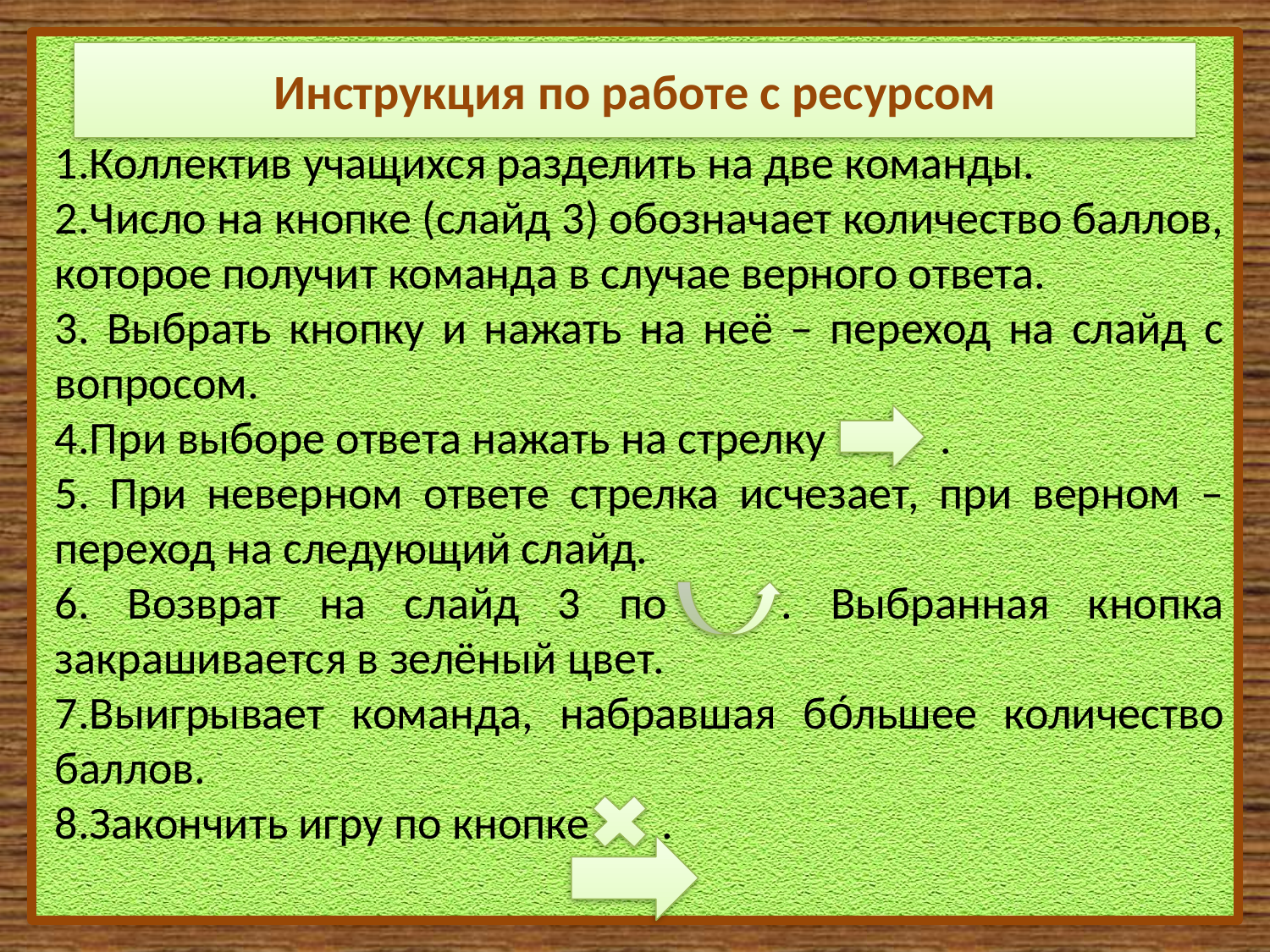

Инструкция по работе с ресурсом
1.Коллектив учащихся разделить на две команды.
2.Число на кнопке (слайд 3) обозначает количество баллов, которое получит команда в случае верного ответа.
3. Выбрать кнопку и нажать на неё – переход на слайд с вопросом.
4.При выборе ответа нажать на стрелку           .
5. При неверном ответе стрелка исчезает, при верном – переход на следующий слайд.
6. Возврат на слайд 3 по   . Выбранная кнопка закрашивается в зелёный цвет.
7.Выигрывает команда, набравшая бо́льшее количество баллов.
8.Закончить игру по кнопке       .